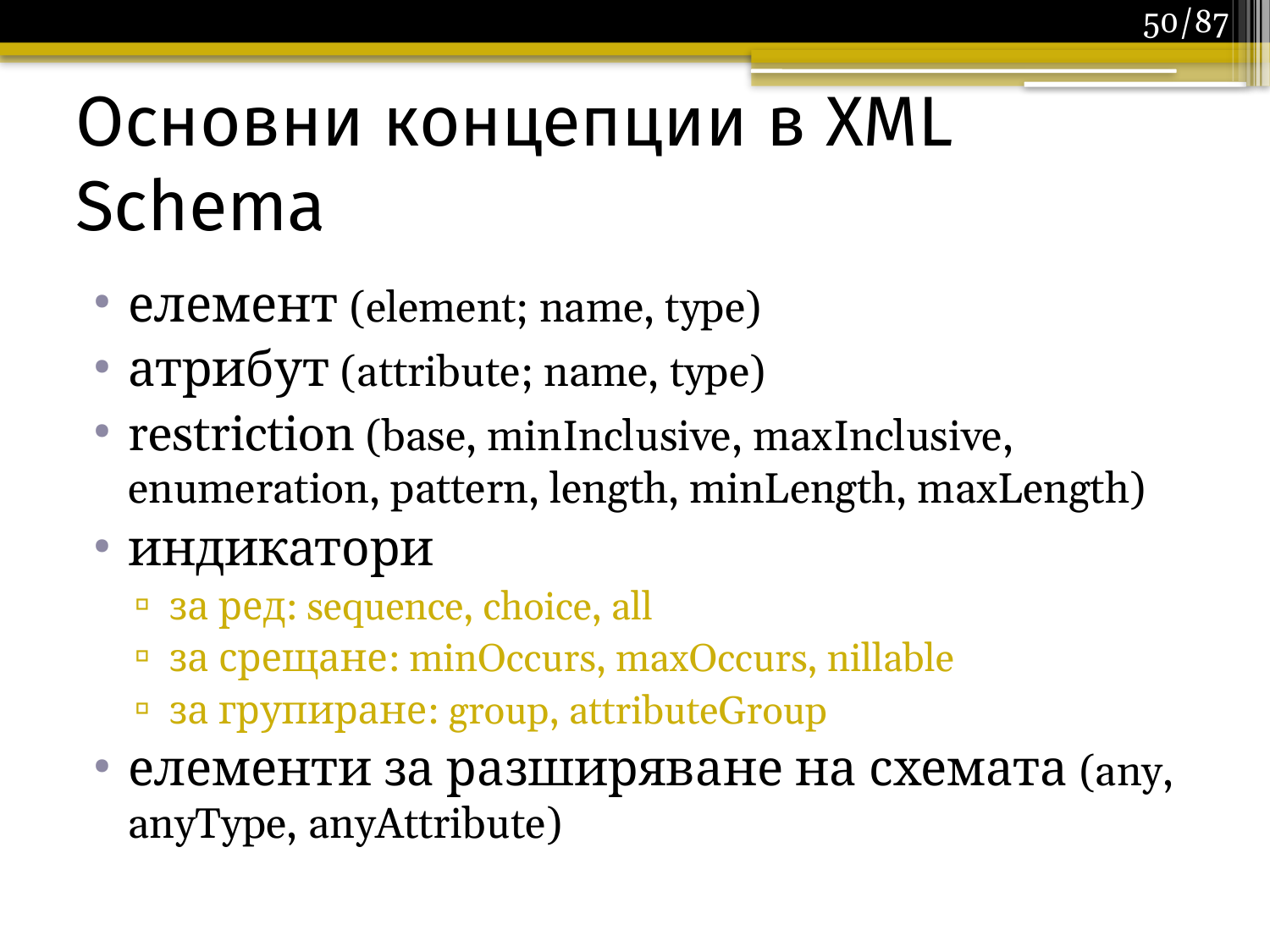

50/87
# Основни концепции в XML Schema
елемент (element; name, type)
атрибут (attribute; name, type)
restriction (base, minInclusive, maxInclusive, enumeration, pattern, length, minLength, maxLength)
индикатори
за ред: sequence, choice, all
за срещане: minOccurs, maxOccurs, nillable
за групиране: group, attributeGroup
елементи за разширяване на схемата (any, anyType, anyAttribute)